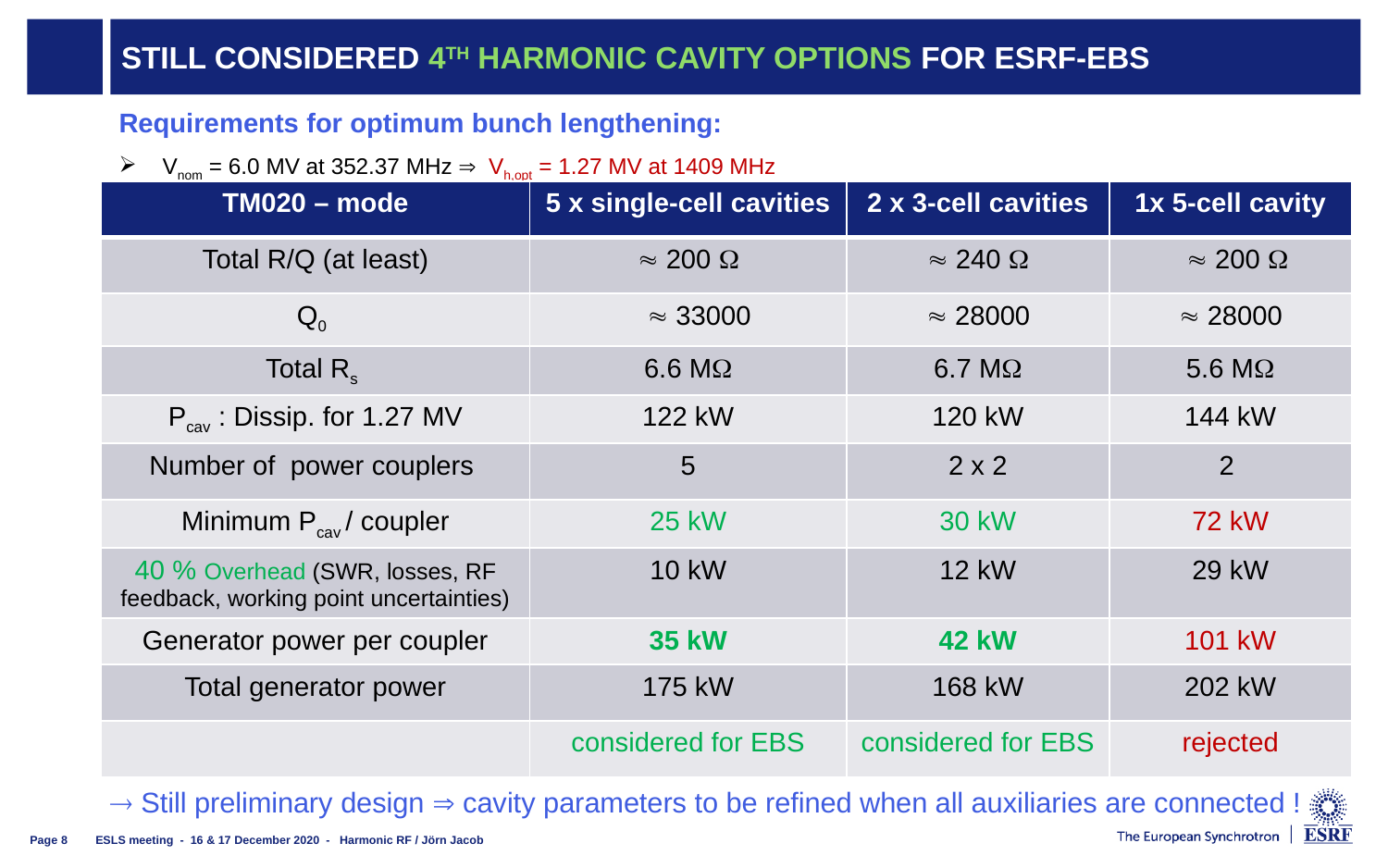

# Still considered 4th Harmonic Cavity options for ESRF-EBS
Requirements for optimum bunch lengthening:
Vnom = 6.0 MV at 352.37 MHz ⇒  Vh,opt = 1.27 MV at 1409 MHz

| TM020 – mode | 5 x single-cell cavities | 2 x 3-cell cavities | 1x 5-cell cavity |
| --- | --- | --- | --- |
| Total R/Q (at least) | ≈ 200 Ω | ≈ 240 Ω | ≈ 200 Ω |
| Q0 | ≈ 33000 | ≈ 28000 | ≈ 28000 |
| Total Rs | 6.6 MΩ | 6.7 MΩ | 5.6 MΩ |
| Pcav : Dissip. for 1.27 MV | 122 kW | 120 kW | 144 kW |
| Number of power couplers | 5 | 2 x 2 | 2 |
| Minimum Pcav / coupler | 25 kW | 30 kW | 72 kW |
| 40 % Overhead (SWR, losses, RF feedback, working point uncertainties) | 10 kW | 12 kW | 29 kW |
| Generator power per coupler | 35 kW | 42 kW | 101 kW |
| Total generator power | 175 kW | 168 kW | 202 kW |
|  | considered for EBS | considered for EBS | rejected |
→ Still preliminary design ⇒ cavity parameters to be refined when all auxiliaries are connected !
ESLS meeting  -  16 & 17 December 2020  -   Harmonic RF / Jörn Jacob
Page 8